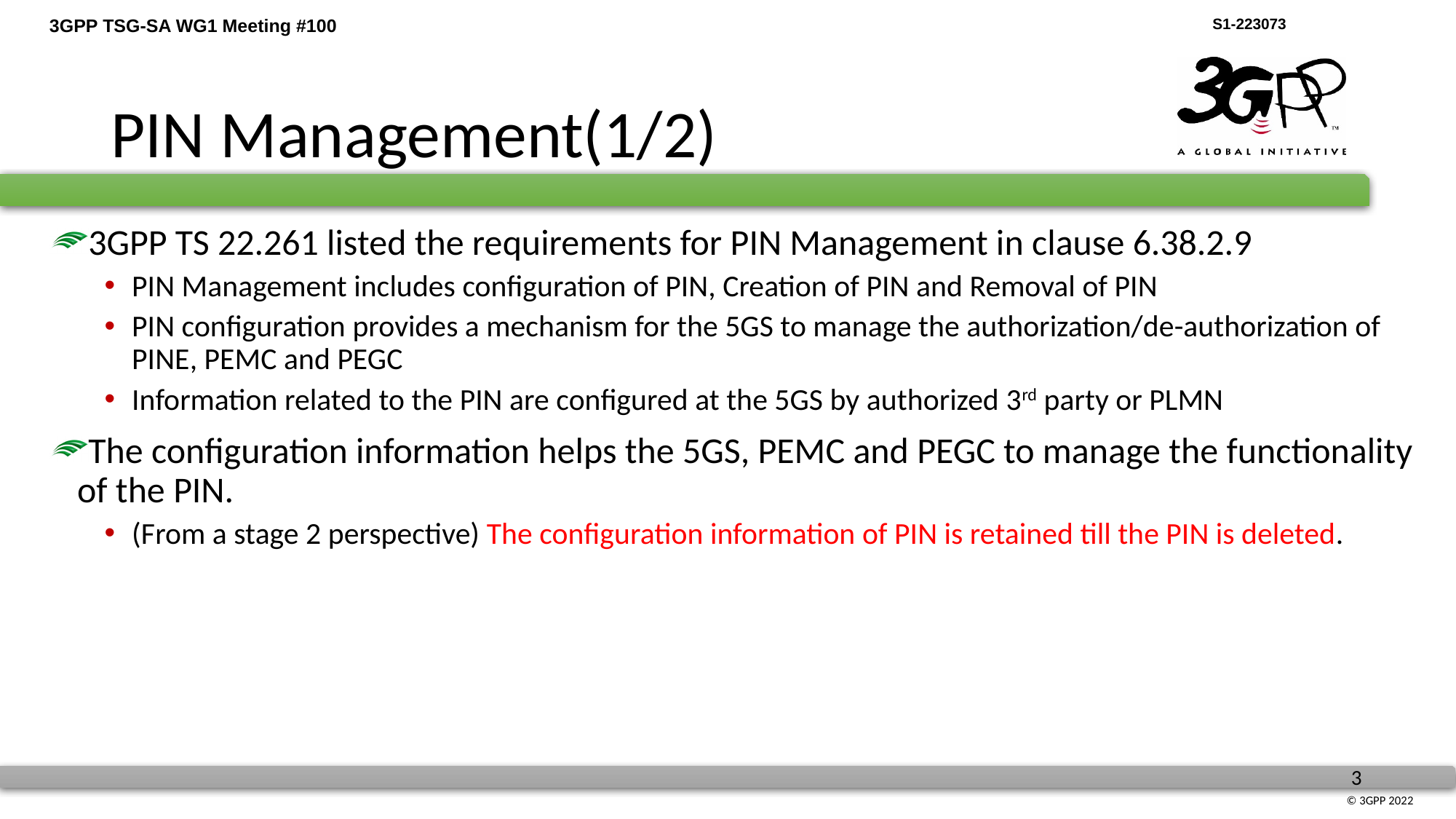

# PIN Management(1/2)
3GPP TS 22.261 listed the requirements for PIN Management in clause 6.38.2.9
PIN Management includes configuration of PIN, Creation of PIN and Removal of PIN
PIN configuration provides a mechanism for the 5GS to manage the authorization/de-authorization of PINE, PEMC and PEGC
Information related to the PIN are configured at the 5GS by authorized 3rd party or PLMN
The configuration information helps the 5GS, PEMC and PEGC to manage the functionality of the PIN.
(From a stage 2 perspective) The configuration information of PIN is retained till the PIN is deleted.